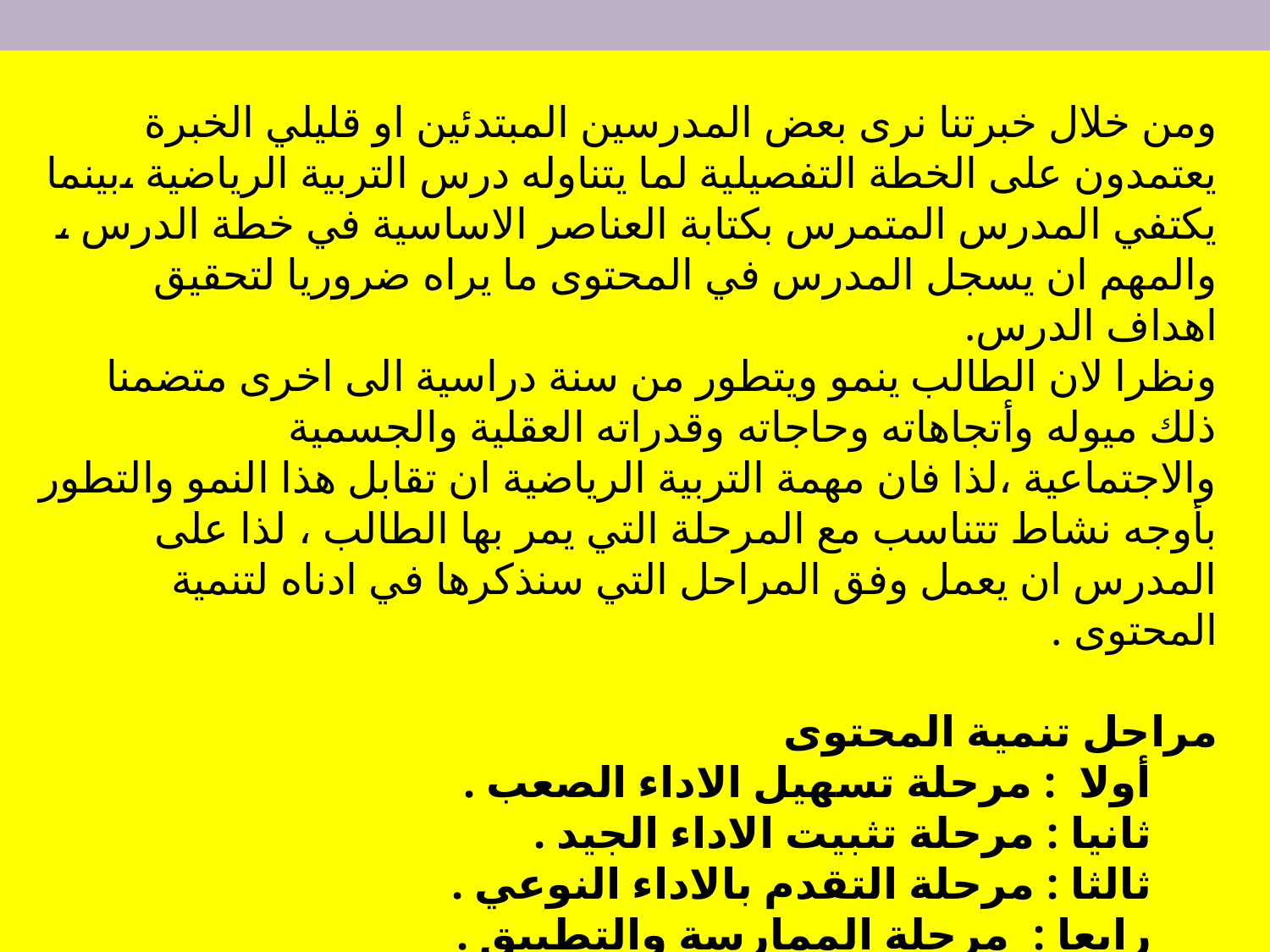

ومن خلال خبرتنا نرى بعض المدرسين المبتدئين او قليلي الخبرة يعتمدون على الخطة التفصيلية لما يتناوله درس التربية الرياضية ،بينما يكتفي المدرس المتمرس بكتابة العناصر الاساسية في خطة الدرس ، والمهم ان يسجل المدرس في المحتوى ما يراه ضروريا لتحقيق اهداف الدرس.
ونظرا لان الطالب ينمو ويتطور من سنة دراسية الى اخرى متضمنا ذلك ميوله وأتجاهاته وحاجاته وقدراته العقلية والجسمية والاجتماعية ،لذا فان مهمة التربية الرياضية ان تقابل هذا النمو والتطور بأوجه نشاط تتناسب مع المرحلة التي يمر بها الطالب ، لذا على المدرس ان يعمل وفق المراحل التي سنذكرها في ادناه لتنمية المحتوى .

مراحل تنمية المحتوى
      أولا  : مرحلة تسهيل الاداء الصعب .
      ثانيا : مرحلة تثبيت الاداء الجيد .
      ثالثا : مرحلة التقدم بالاداء النوعي .
      رابعا :  مرحلة الممارسة والتطبيق .